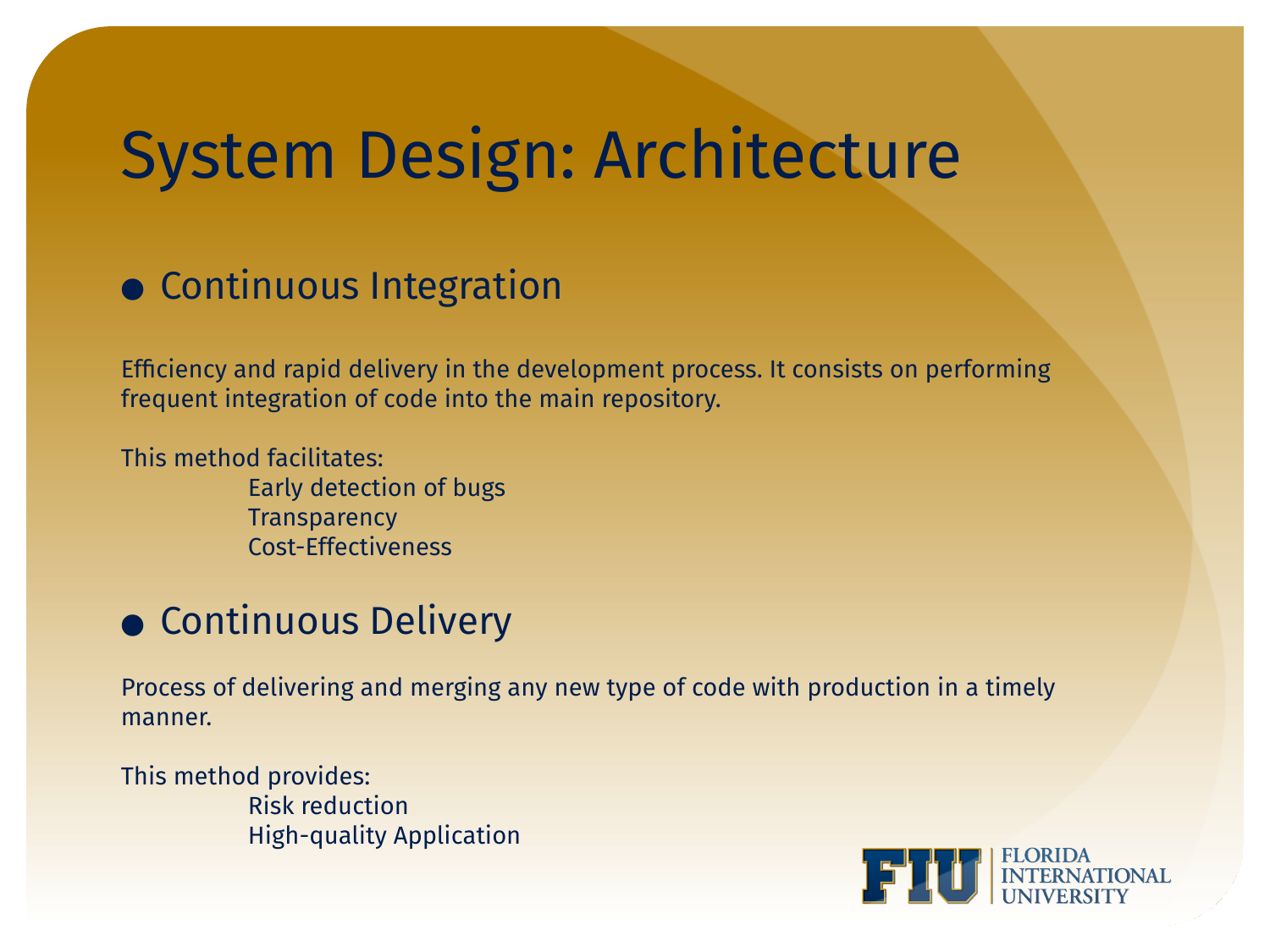

# System Design: Architecture
Continuous Integration

Efficiency and rapid delivery in the development process. It consists on performing frequent integration of code into the main repository.

This method facilitates:
Early detection of bugs
Transparency
Cost-Effectiveness
Continuous Delivery

Process of delivering and merging any new type of code with production in a timely manner.

This method provides:
Risk reduction
High-quality Application